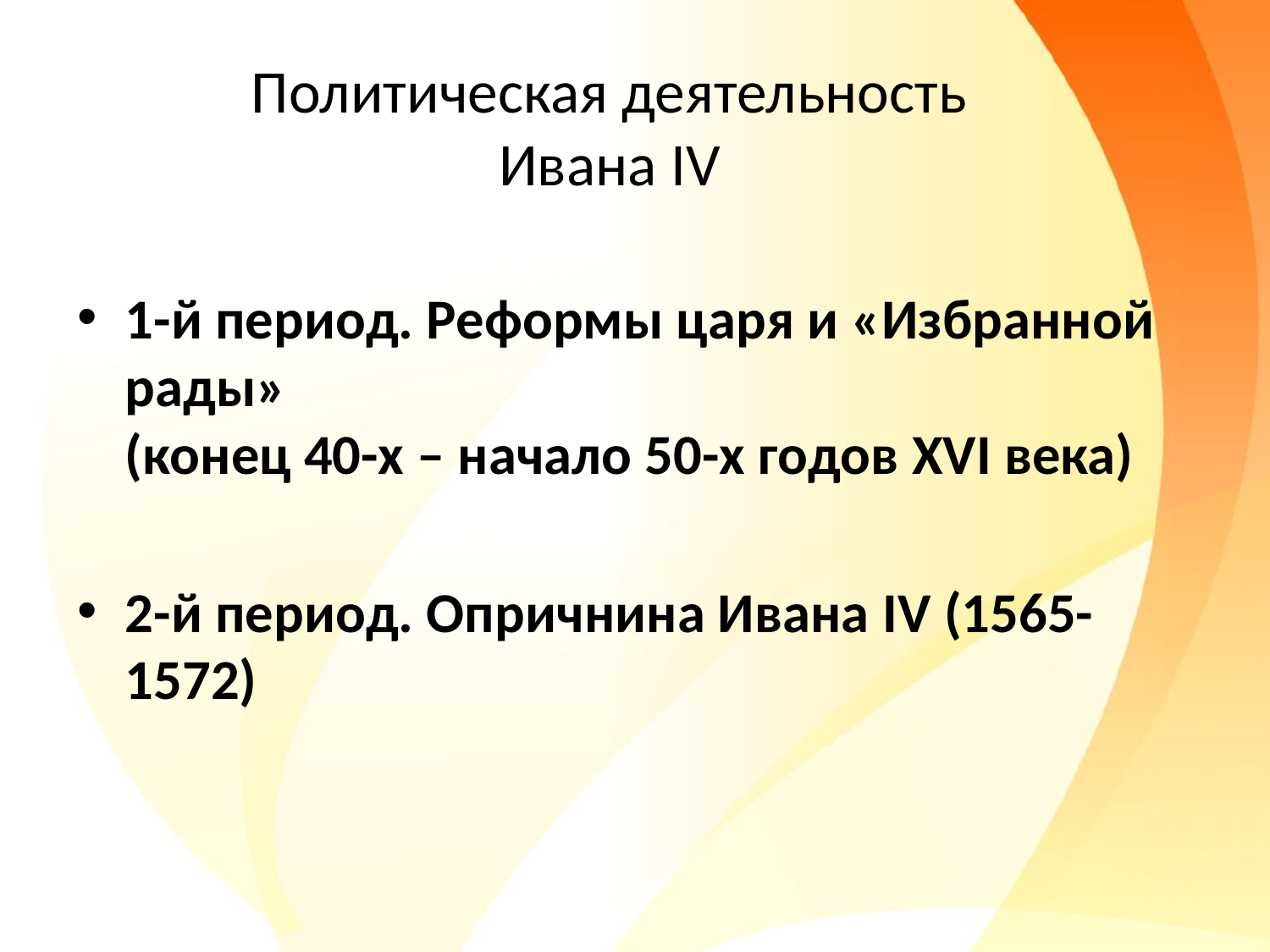

# Политическая деятельность Ивана IV
1-й период. Реформы царя и «Избранной рады»
(конец 40-х – начало 50-х годов XVI века)

2-й период. Опричнина Ивана IV (1565-1572)